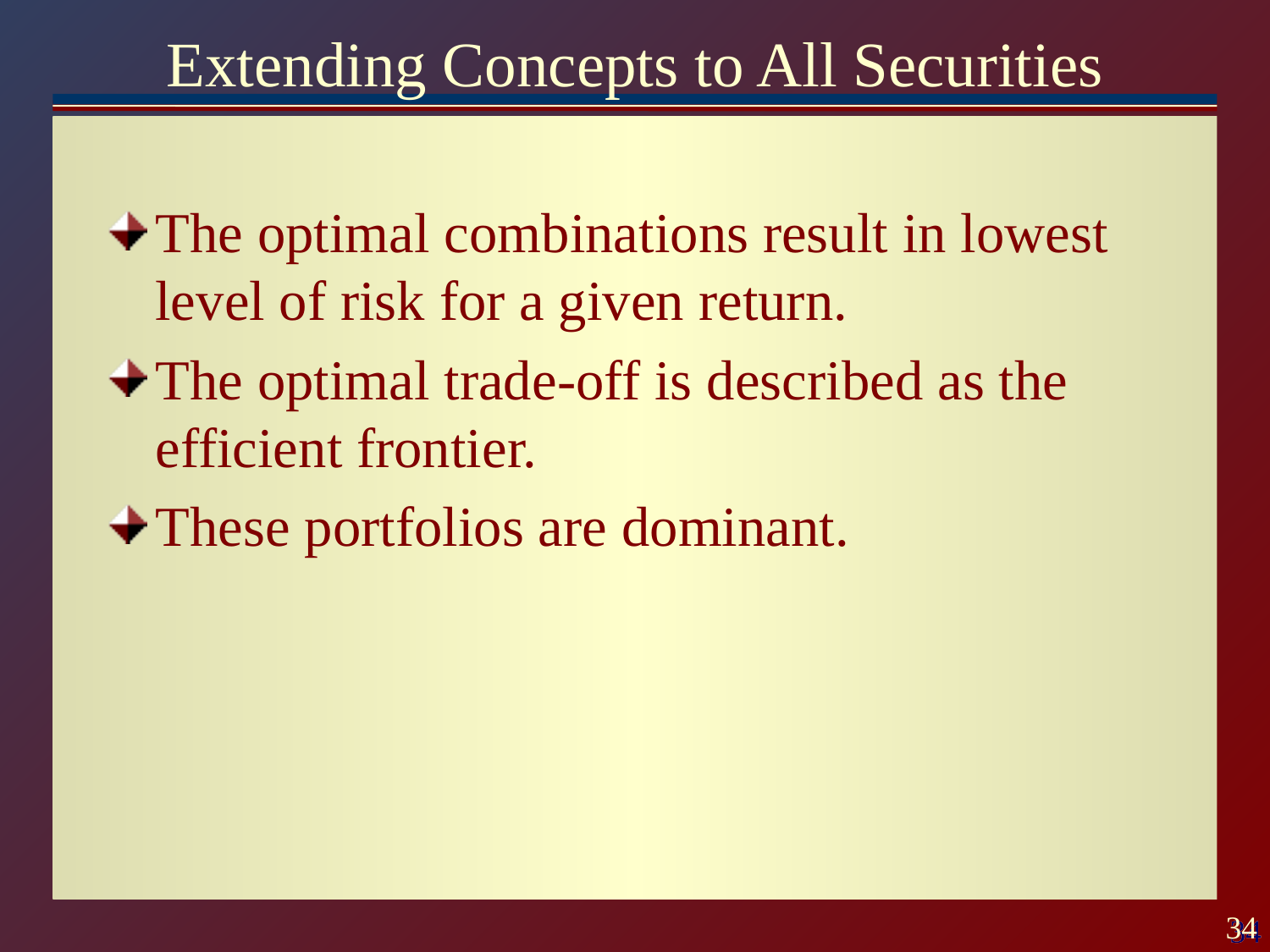

# Extending Concepts to All Securities
The optimal combinations result in lowest level of risk for a given return.
The optimal trade-off is described as the efficient frontier.
These portfolios are dominant.